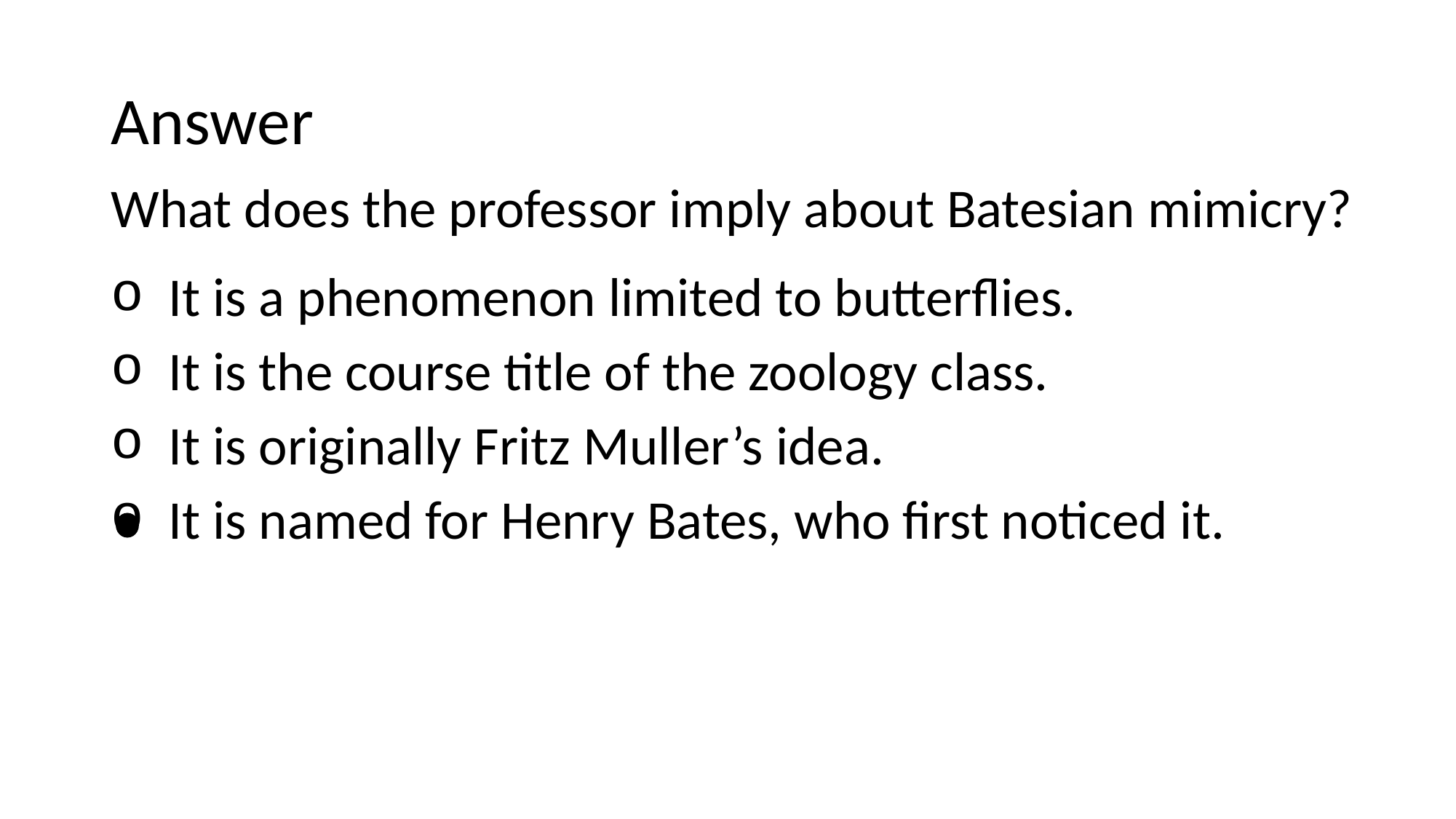

# Answer
What does the professor imply about Batesian mimicry?
  It is a phenomenon limited to butterflies.
  It is the course title of the zoology class.
  It is originally Fritz Muller’s idea.
  It is named for Henry Bates, who first noticed it.